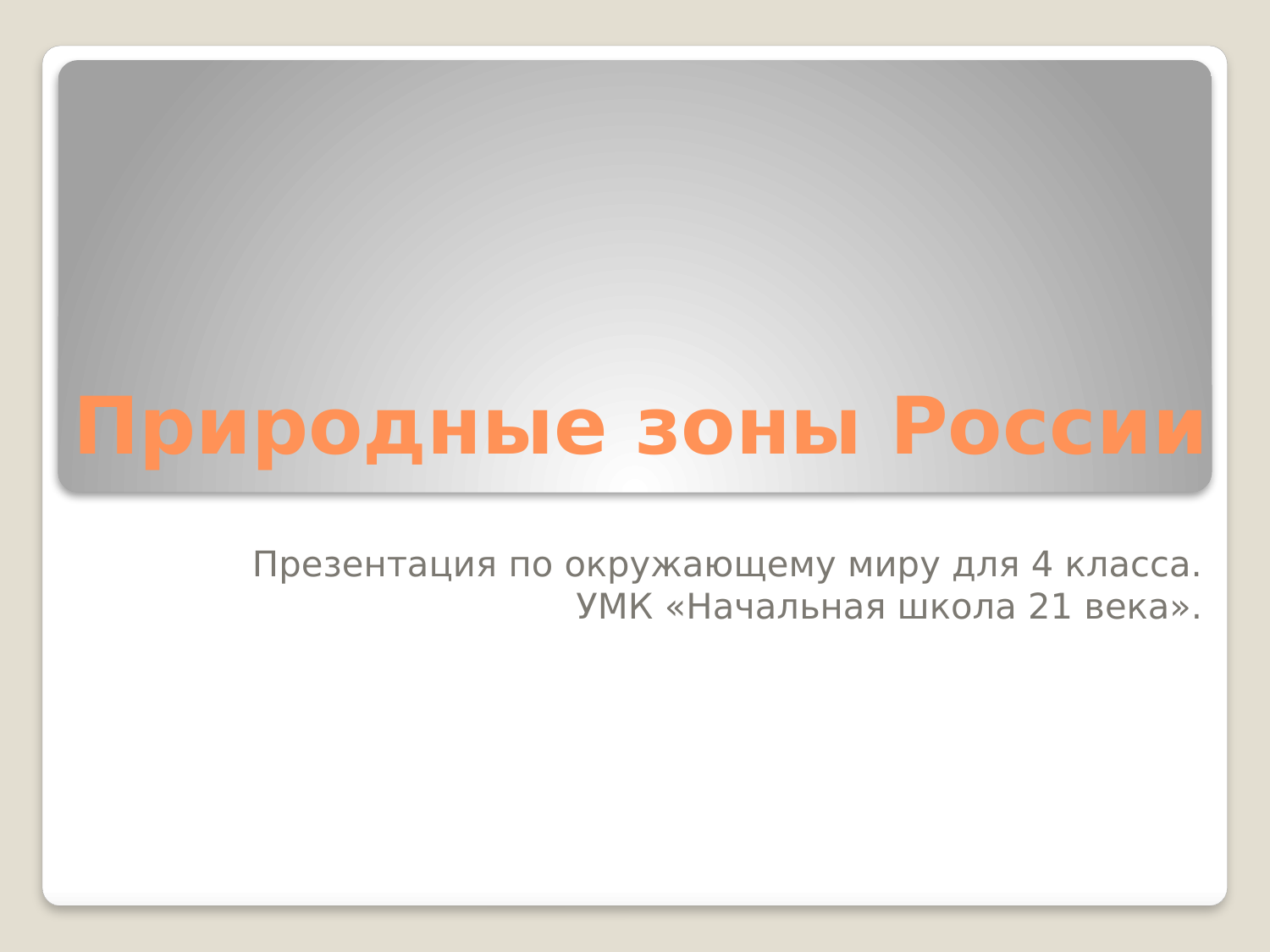

# Природные зоны России
Презентация по окружающему миру для 4 класса.
УМК «Начальная школа 21 века».